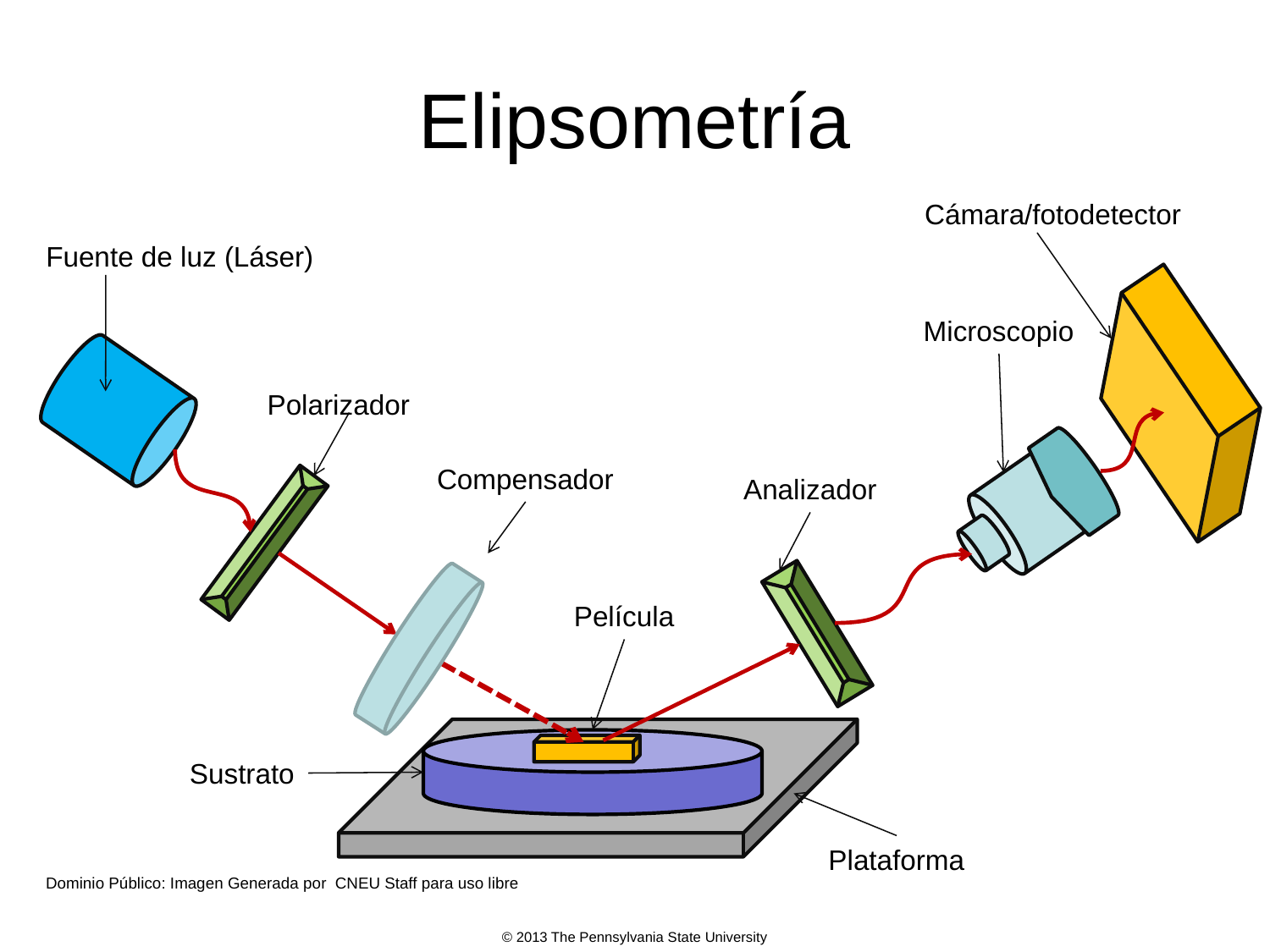

# Elipsometría
Cámara/fotodetector
Fuente de luz (Láser)
Microscopio

Polarizador
Compensador

Analizador

Película

Sustrato
Plataforma

Dominio Público: Imagen Generada por  CNEU Staff para uso libre